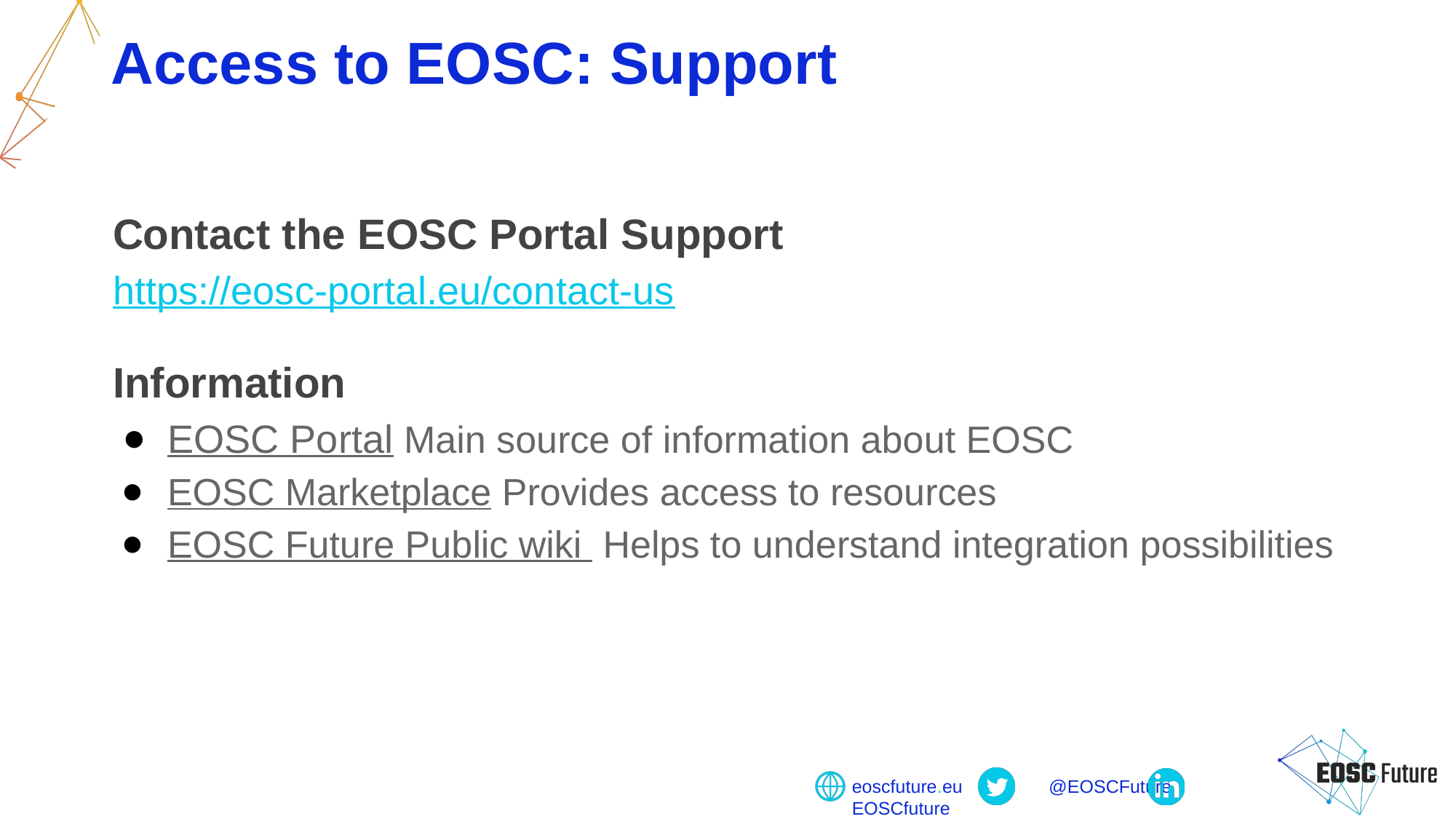

# Access to EOSC: Support
Contact the EOSC Portal Support
https://eosc-portal.eu/contact-us

Information
EOSC Portal Main source of information about EOSC
EOSC Marketplace Provides access to resources
EOSC Future Public wiki  Helps to understand integration possibilities